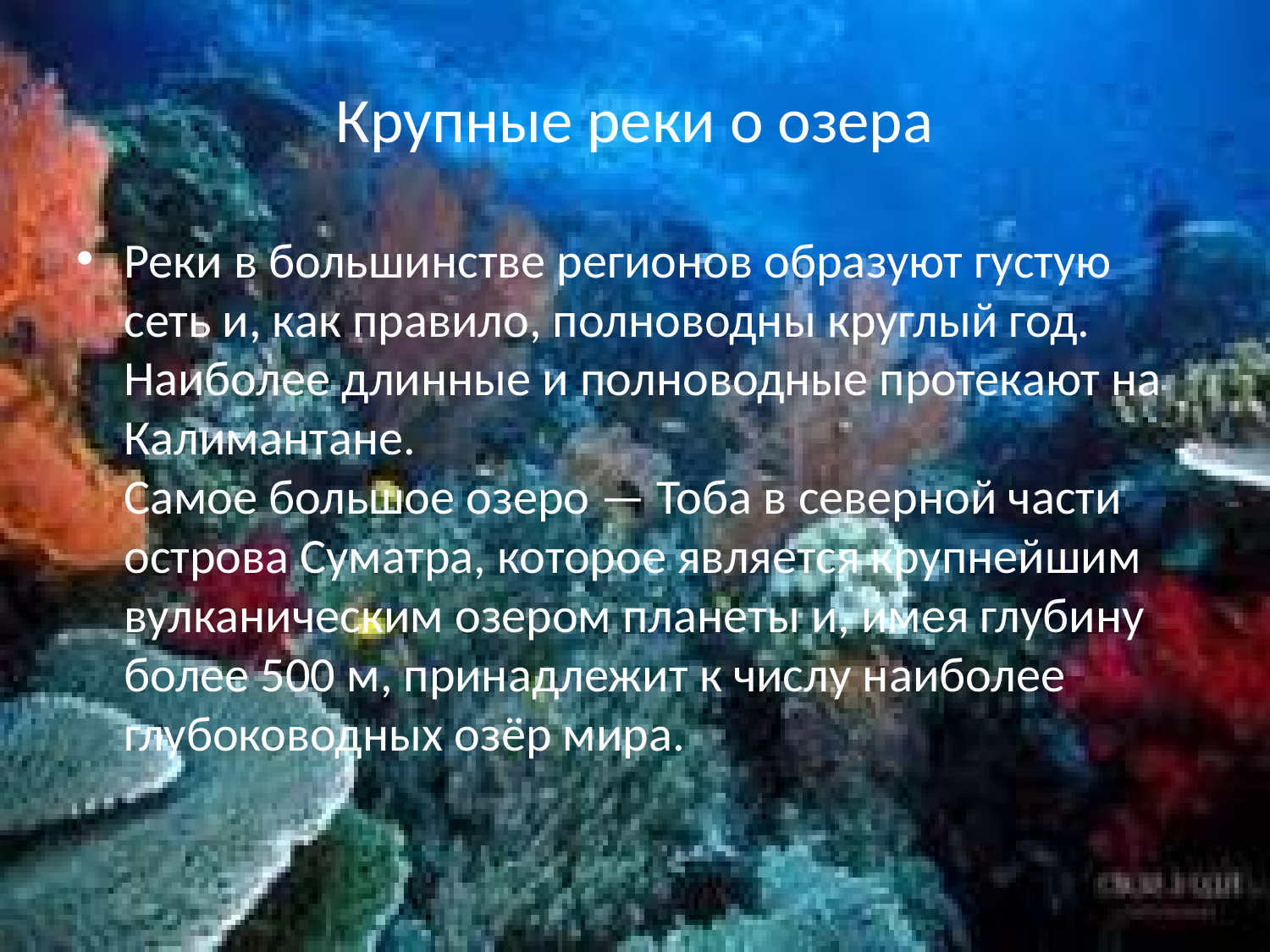

# Крупные реки о озера
Реки в большинстве регионов образуют густую сеть и, как правило, полноводны круглый год. Наиболее длинные и полноводные протекают на Калимантане.
Самое большое озеро — Тоба в северной части острова Суматра, которое является крупнейшим вулканическим озером планеты и, имея глубину более 500 м, принадлежит к числу наиболее глубоководных озёр мира.